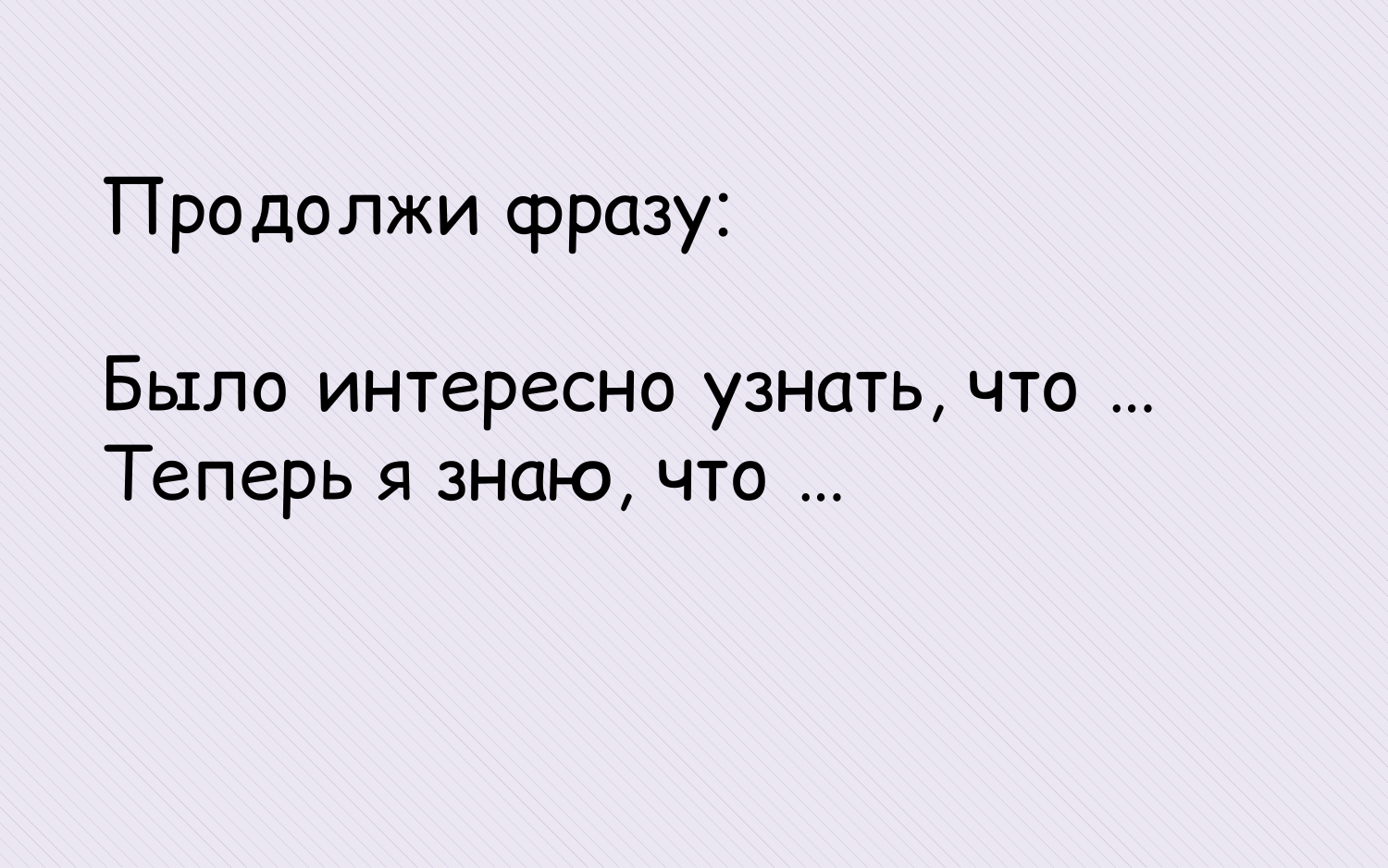

# Продолжи фразу: Было интересно узнать, что … Теперь я знаю, что …